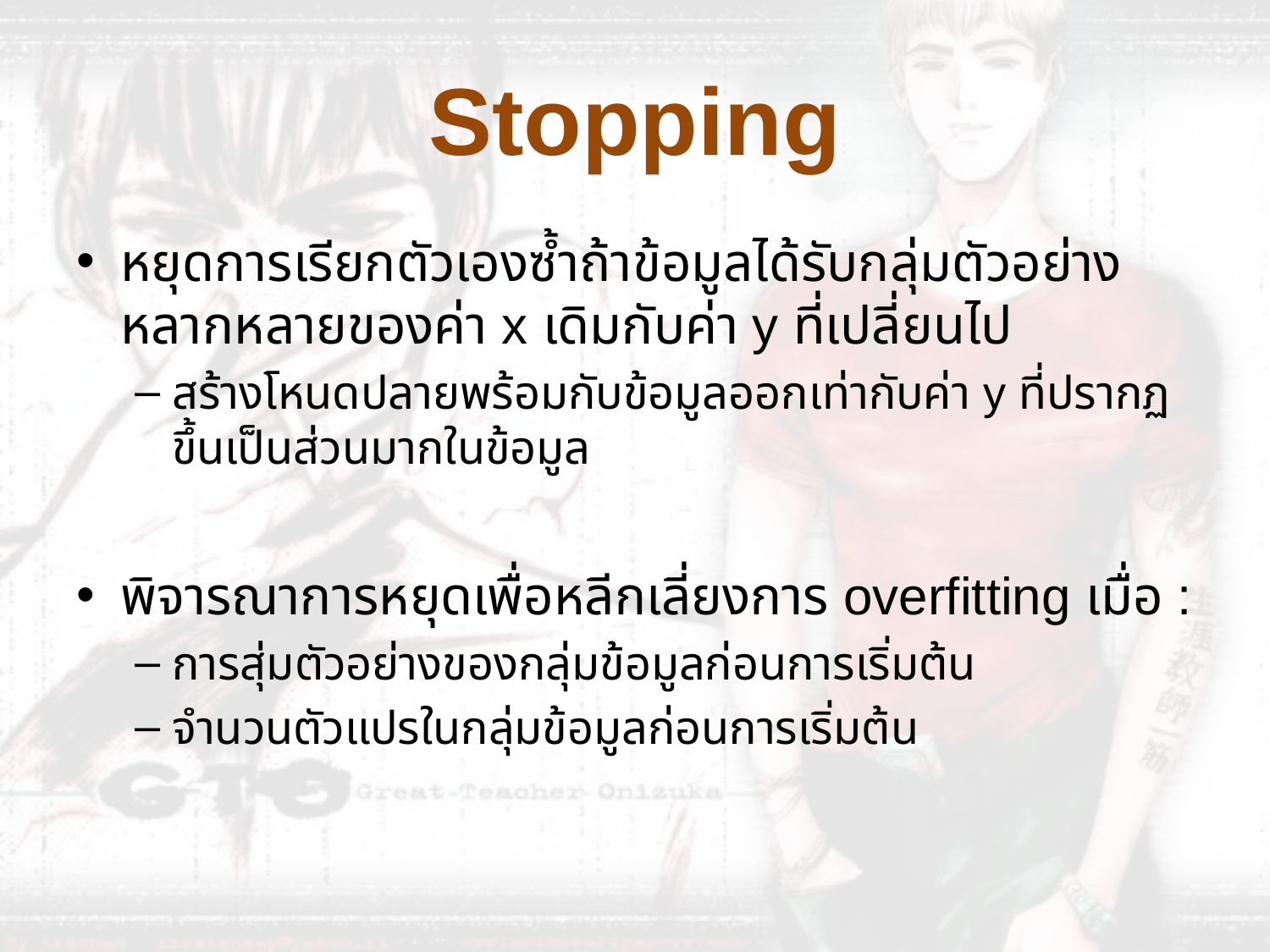

# Stopping
หยุดการเรียกตัวเองซ้ำถ้าข้อมูลได้รับกลุ่มตัวอย่างหลากหลายของค่า x เดิมกับค่า y ที่เปลี่ยนไป
สร้างโหนดปลายพร้อมกับข้อมูลออกเท่ากับค่า y ที่ปรากฏขึ้นเป็นส่วนมากในข้อมูล

พิจารณาการหยุดเพื่อหลีกเลี่ยงการ overfitting เมื่อ :
การสุ่มตัวอย่างของกลุ่มข้อมูลก่อนการเริ่มต้น
จำนวนตัวแปรในกลุ่มข้อมูลก่อนการเริ่มต้น